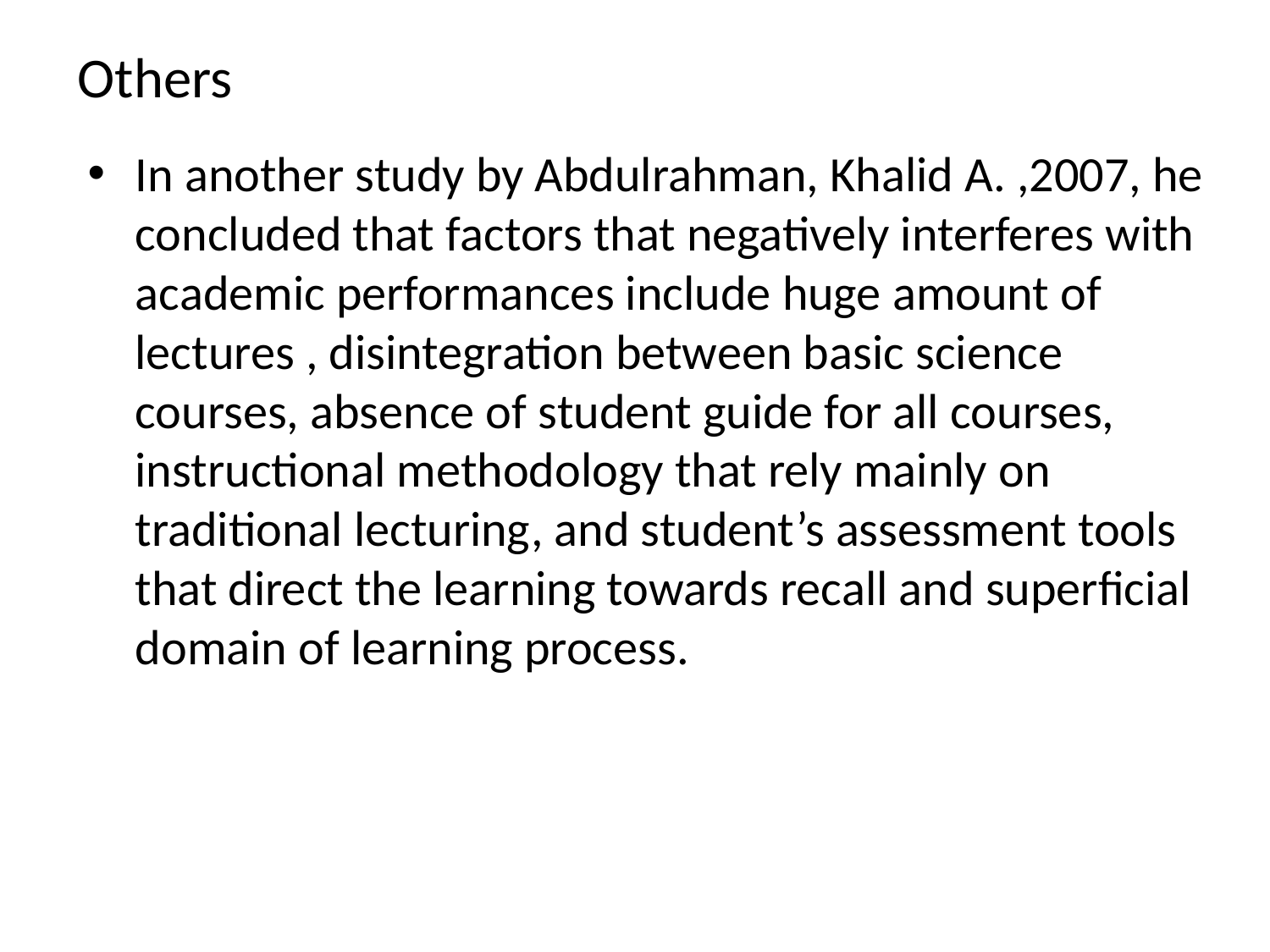

# Others
In another study by Abdulrahman, Khalid A. ,2007, he concluded that factors that negatively interferes with academic performances include huge amount of lectures , disintegration between basic science courses, absence of student guide for all courses, instructional methodology that rely mainly on traditional lecturing, and student’s assessment tools that direct the learning towards recall and superficial domain of learning process.